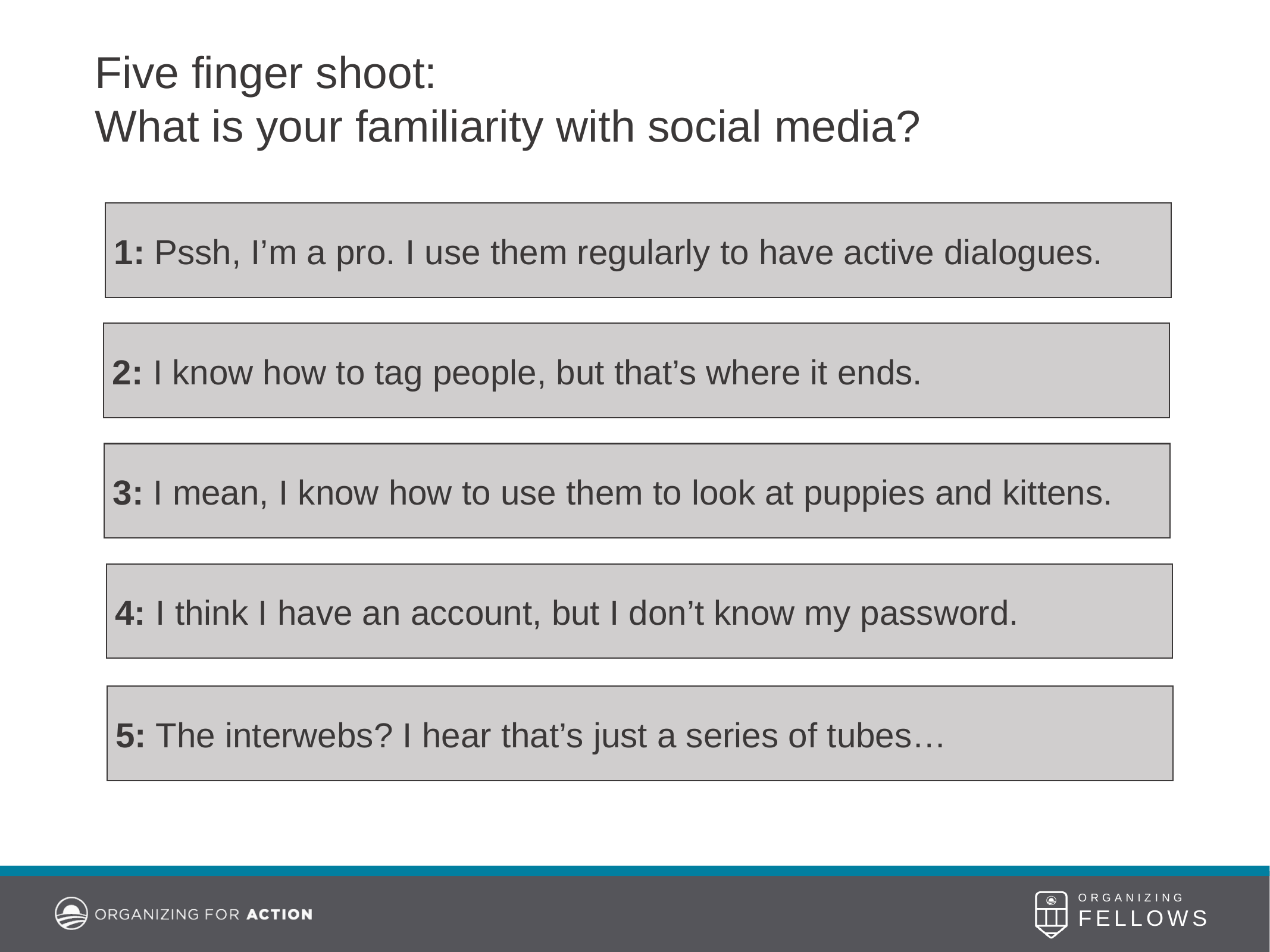

Five finger shoot:
What is your familiarity with social media?

1: Pssh, I’m a pro. I use them regularly to have active dialogues.
2: I know how to tag people, but that’s where it ends.
3: I mean, I know how to use them to look at puppies and kittens.
4: I think I have an account, but I don’t know my password.
5: The interwebs? I hear that’s just a series of tubes…